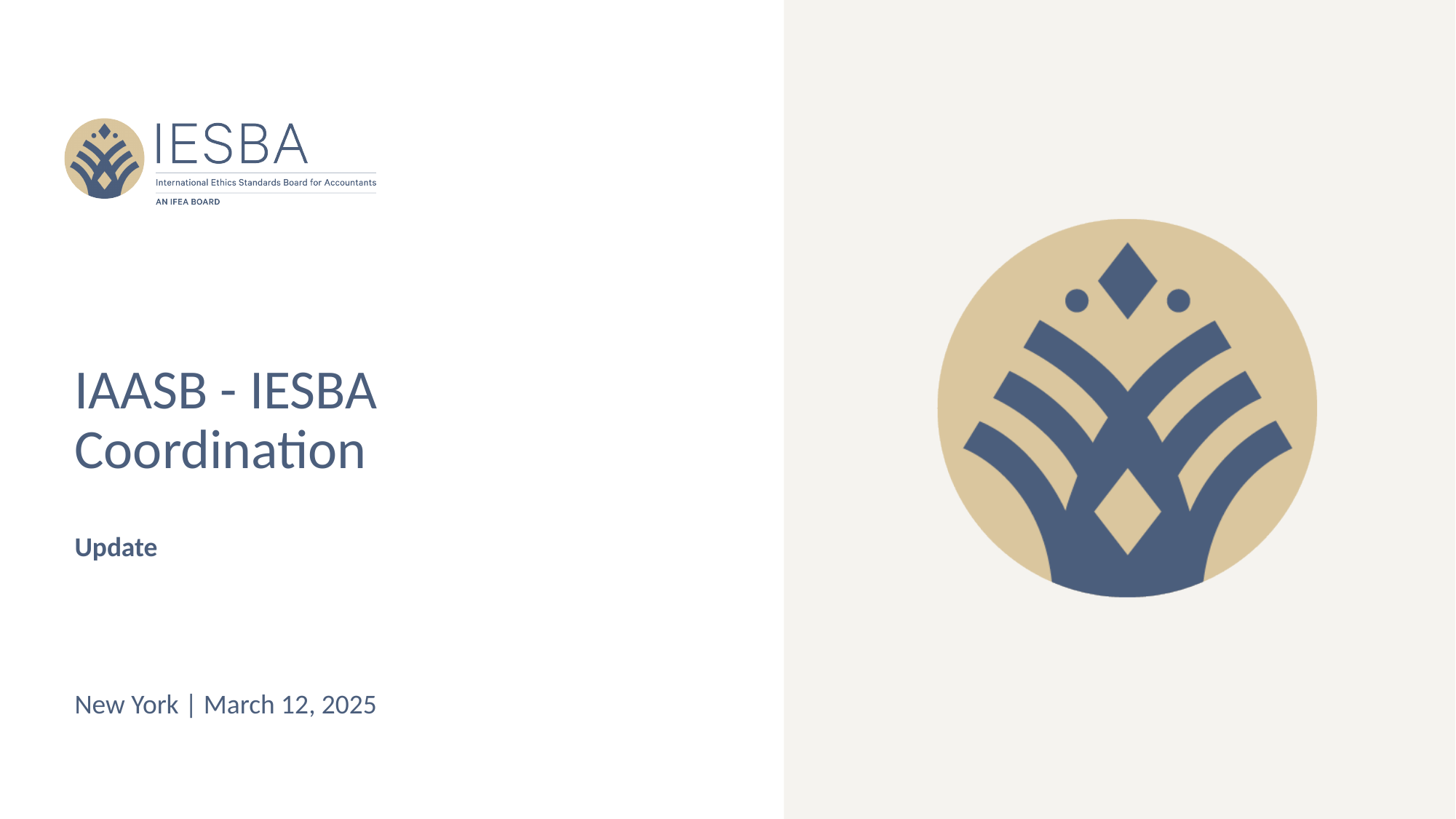

# IAASB - IESBA Coordination

Update
New York | March 12, 2025